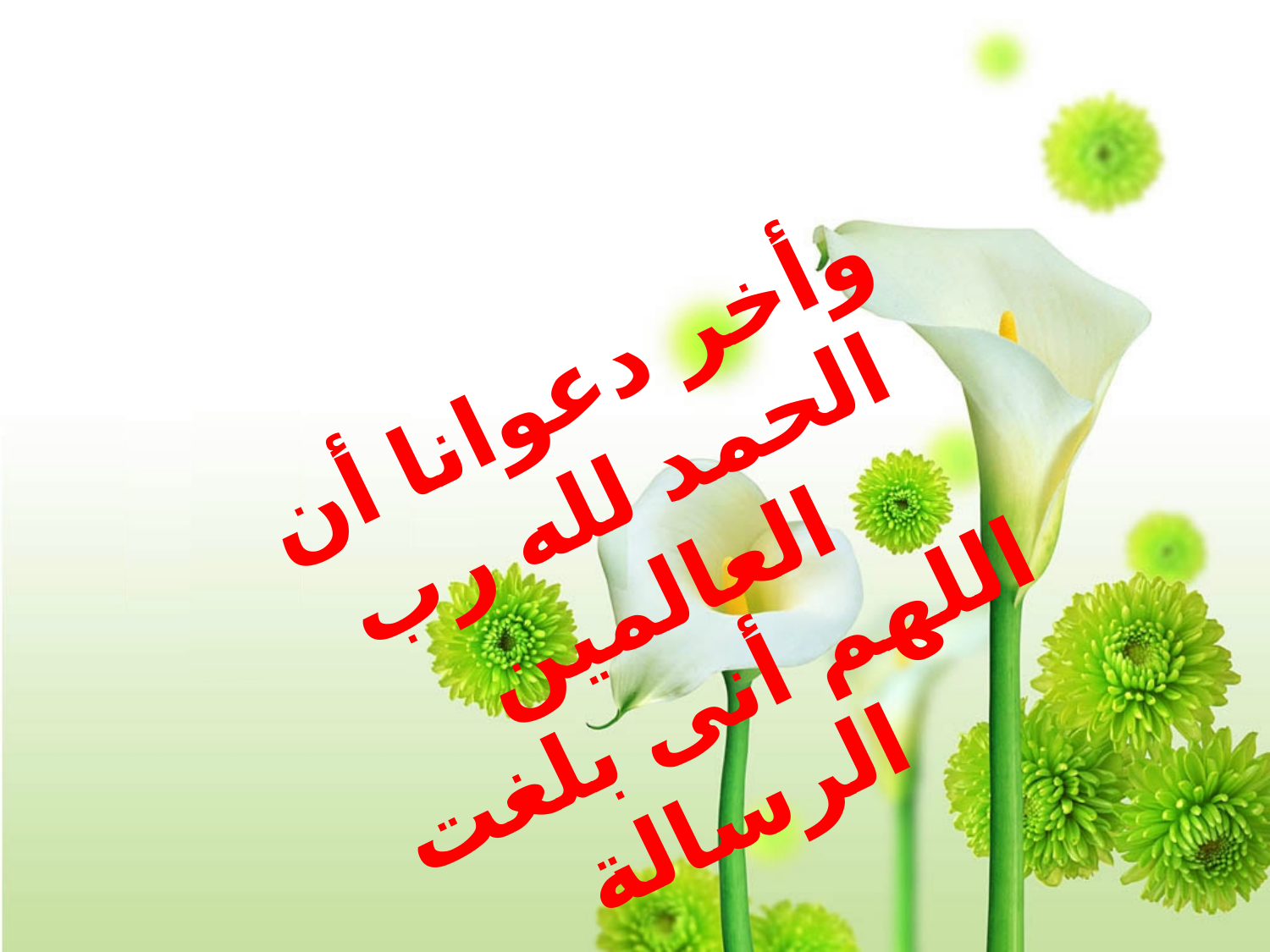

وأخر دعوانا أن الحمد لله رب العالمين
اللهم أنى بلغت الرسالة